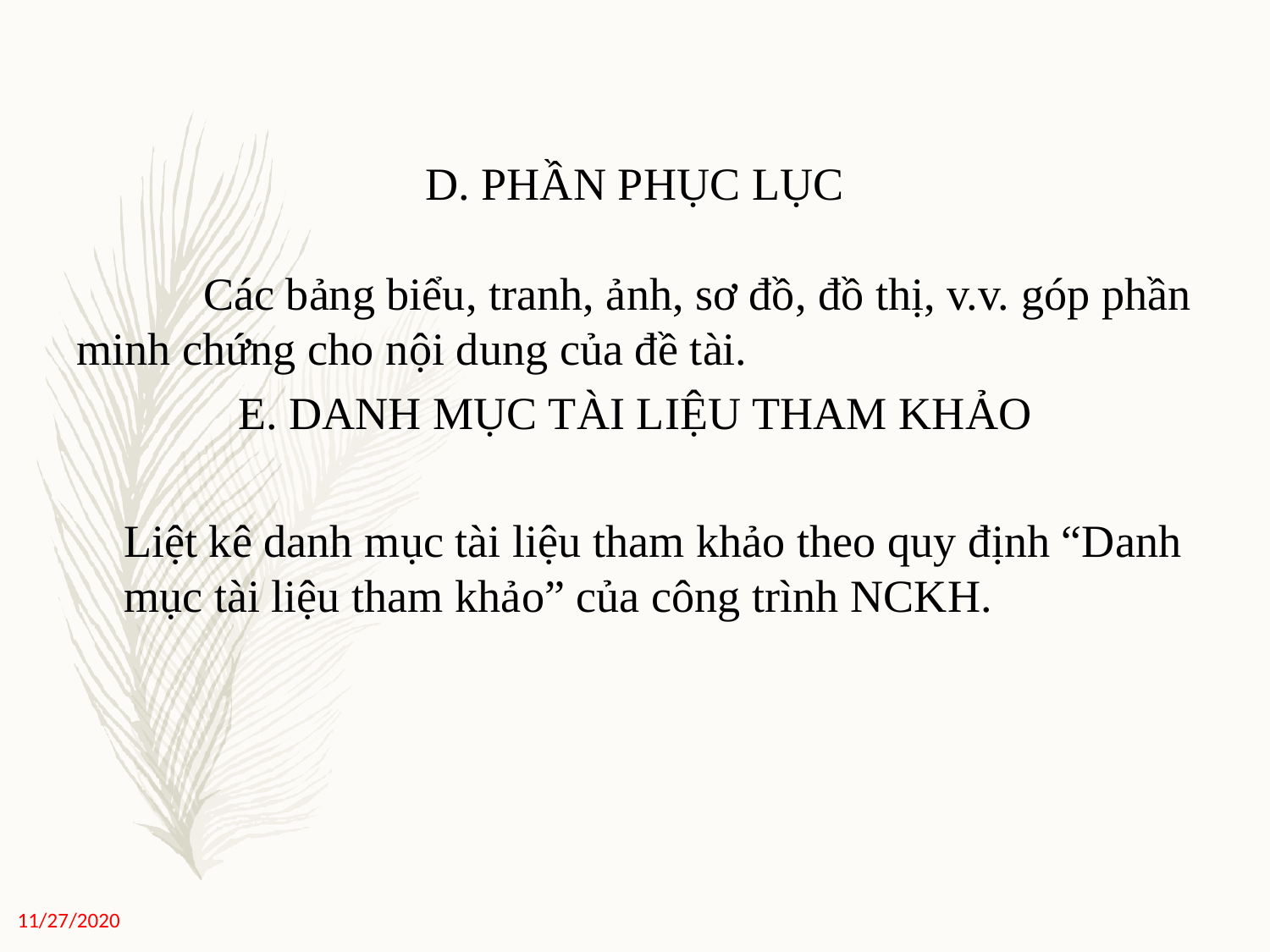

D. PHẦN PHỤC LỤC

	Các bảng biểu, tranh, ảnh, sơ đồ, đồ thị, v.v. góp phần minh chứng cho nội dung của đề tài.
E. DANH MỤC TÀI LIỆU THAM KHẢO

	Liệt kê danh mục tài liệu tham khảo theo quy định “Danh mục tài liệu tham khảo” của công trình NCKH.

11/27/2020